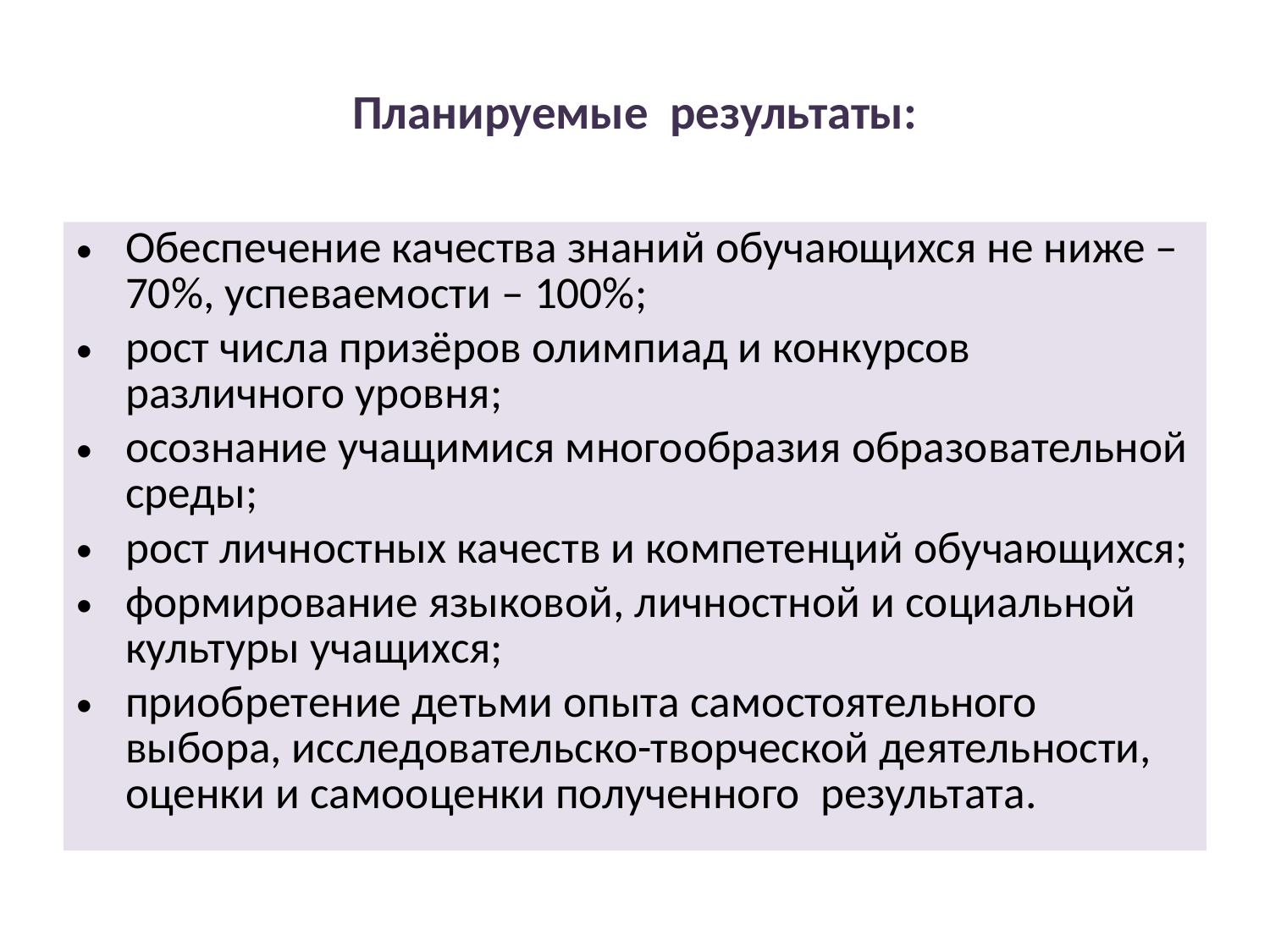

# Планируемые  результаты:
Обеспечение качества знаний обучающихся не ниже – 70%, успеваемости – 100%;
рост числа призёров олимпиад и конкурсов различного уровня;
осознание учащимися многообразия образовательной среды;
рост личностных качеств и компетенций обучающихся;
формирование языковой, личностной и социальной культуры учащихся;
приобретение детьми опыта самостоятельного выбора, исследовательско-творческой деятельности, оценки и самооценки полученного  результата.